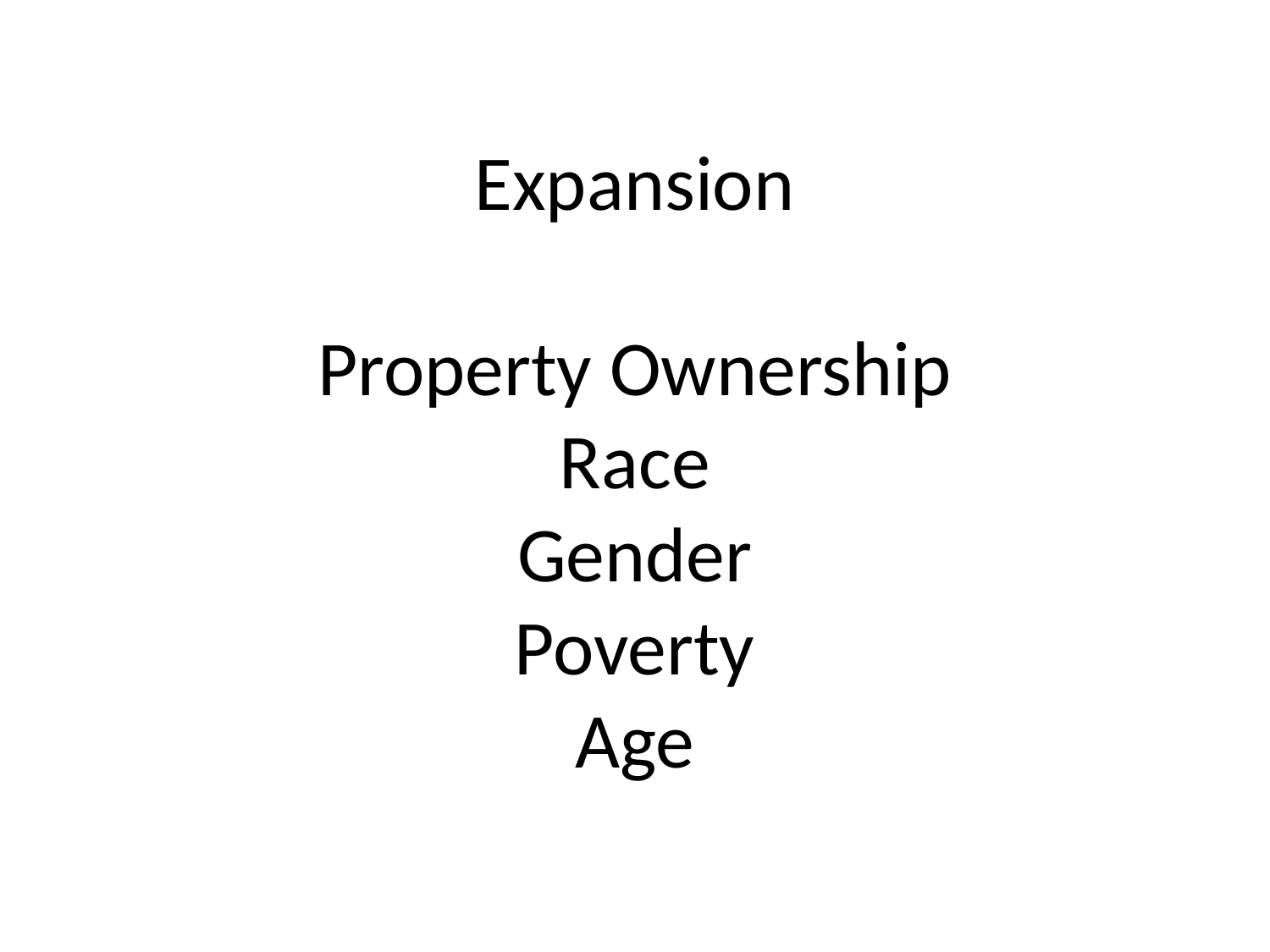

# Expansion Property Ownership Race Gender Poverty Age